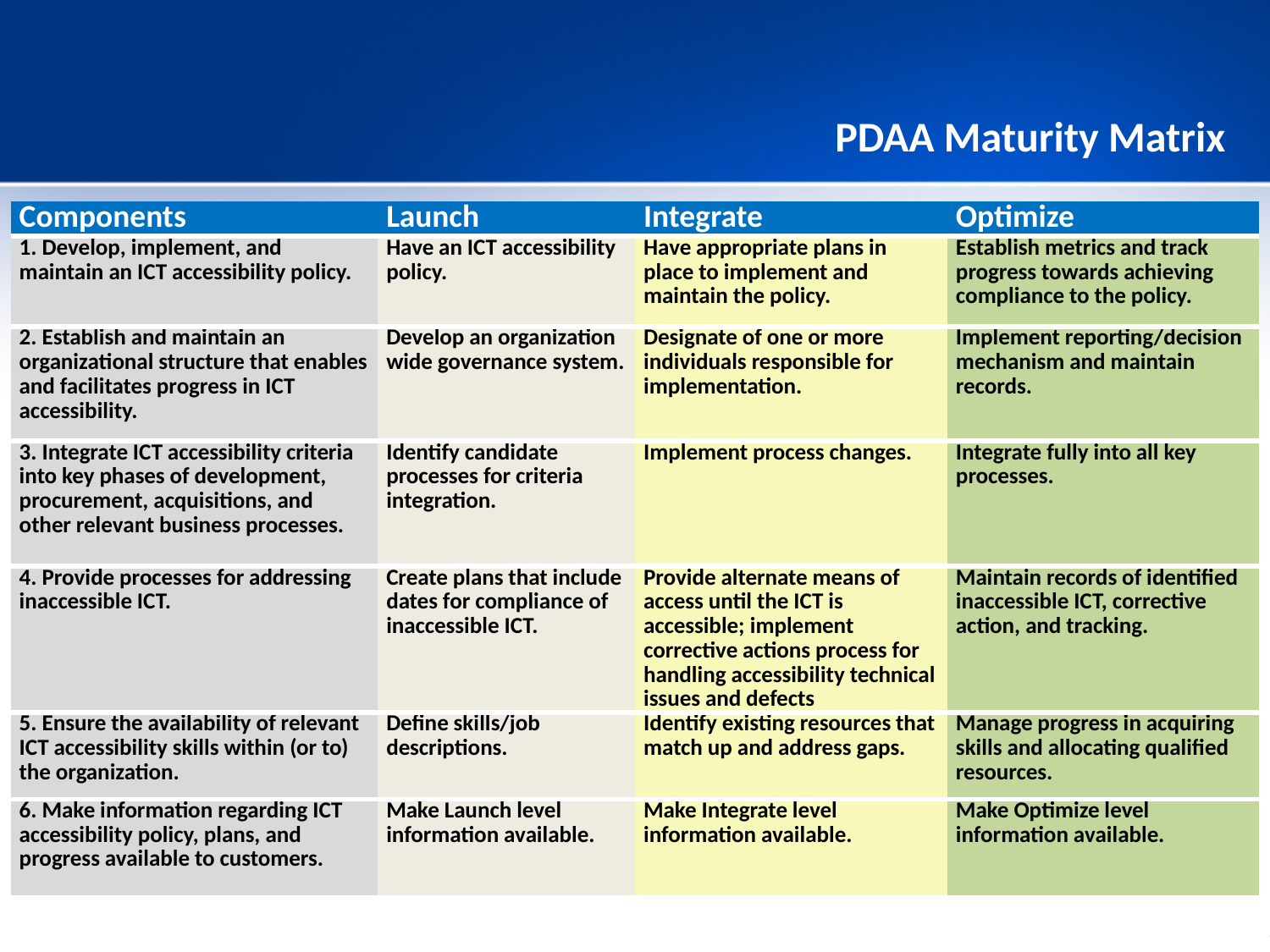

# PDAA Maturity Matrix
| Components | Launch | Integrate | Optimize |
| --- | --- | --- | --- |
| 1. Develop, implement, and maintain an ICT accessibility policy. | Have an ICT accessibility policy. | Have appropriate plans in place to implement and maintain the policy. | Establish metrics and track progress towards achieving compliance to the policy. |
| 2. Establish and maintain an organizational structure that enables and facilitates progress in ICT accessibility. | Develop an organization wide governance system. | Designate of one or more individuals responsible for implementation. | Implement reporting/decision mechanism and maintain records. |
| 3. Integrate ICT accessibility criteria into key phases of development, procurement, acquisitions, and other relevant business processes. | Identify candidate processes for criteria integration. | Implement process changes. | Integrate fully into all key processes. |
| 4. Provide processes for addressing inaccessible ICT. | Create plans that include dates for compliance of inaccessible ICT. | Provide alternate means of access until the ICT is accessible; implement corrective actions process for handling accessibility technical issues and defects | Maintain records of identified inaccessible ICT, corrective action, and tracking. |
| 5. Ensure the availability of relevant ICT accessibility skills within (or to) the organization. | Define skills/job descriptions. | Identify existing resources that match up and address gaps. | Manage progress in acquiring skills and allocating qualified resources. |
| 6. Make information regarding ICT accessibility policy, plans, and progress available to customers. | Make Launch level information available. | Make Integrate level information available. | Make Optimize level information available. |
1